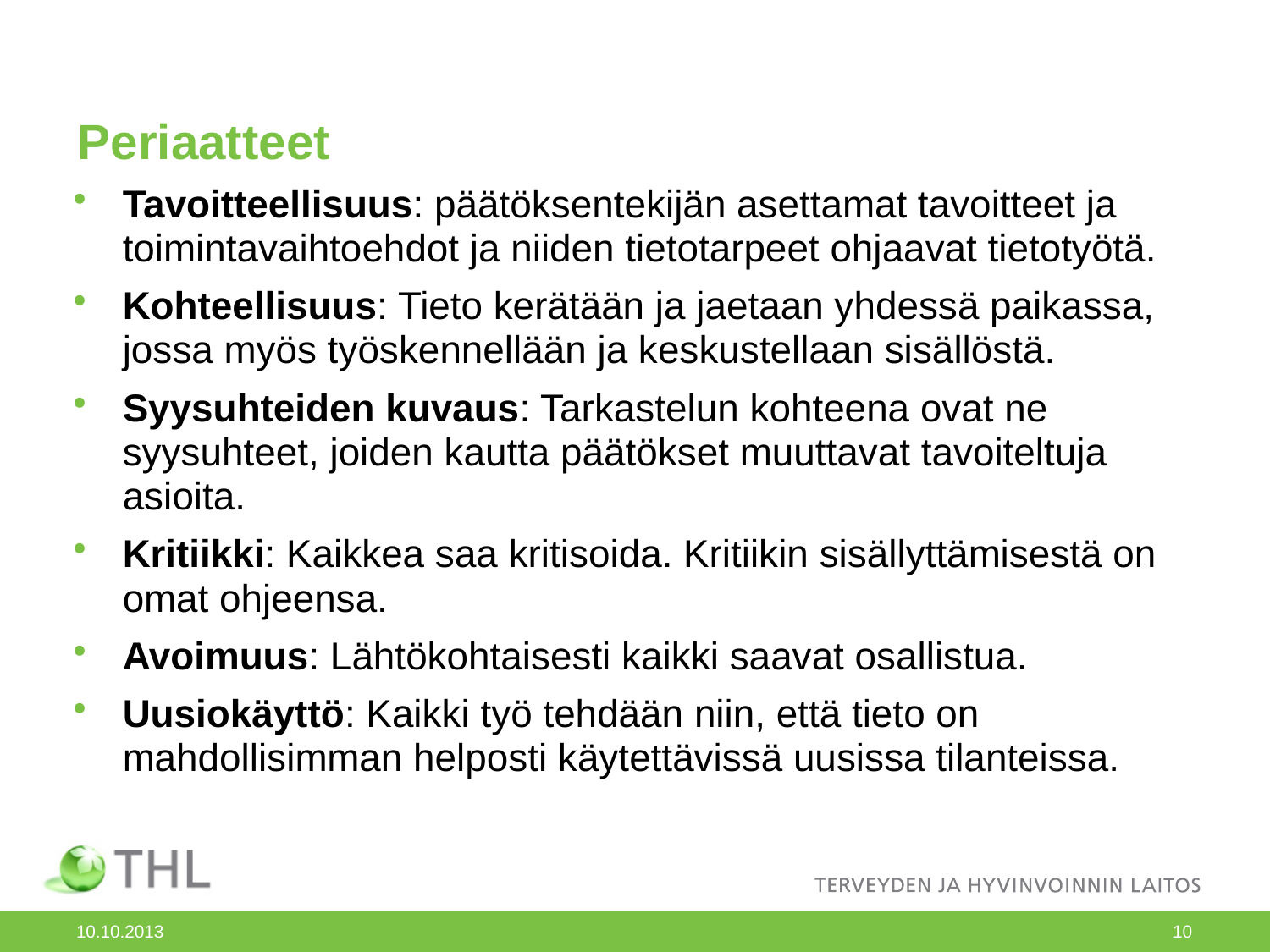

# Periaatteet
Tavoitteellisuus: päätöksentekijän asettamat tavoitteet ja toimintavaihtoehdot ja niiden tietotarpeet ohjaavat tietotyötä.
Kohteellisuus: Tieto kerätään ja jaetaan yhdessä paikassa, jossa myös työskennellään ja keskustellaan sisällöstä.
Syysuhteiden kuvaus: Tarkastelun kohteena ovat ne syysuhteet, joiden kautta päätökset muuttavat tavoiteltuja asioita.
Kritiikki: Kaikkea saa kritisoida. Kritiikin sisällyttämisestä on omat ohjeensa.
Avoimuus: Lähtökohtaisesti kaikki saavat osallistua.
Uusiokäyttö: Kaikki työ tehdään niin, että tieto on mahdollisimman helposti käytettävissä uusissa tilanteissa.
10.10.2013
10